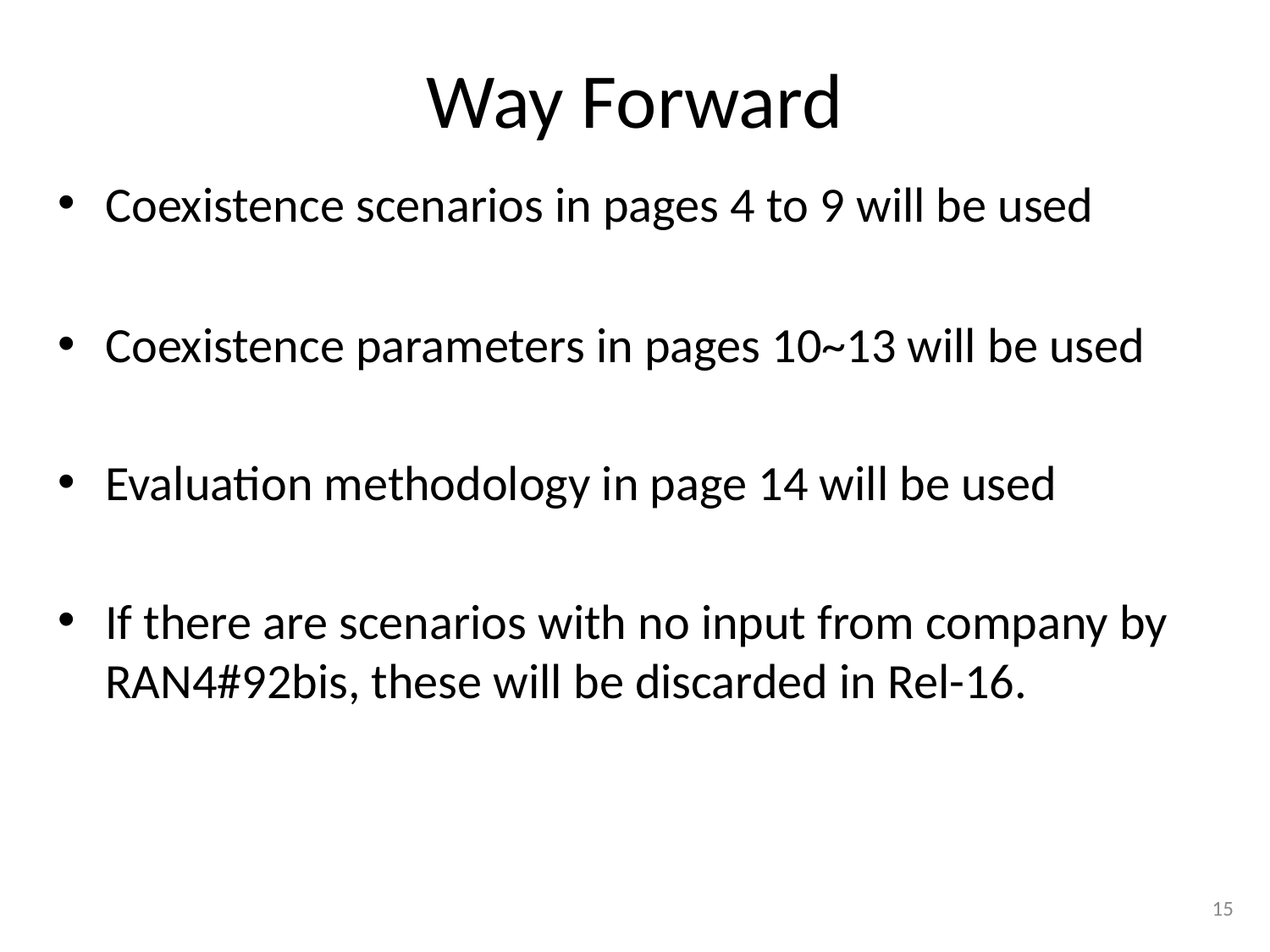

# Way Forward
Coexistence scenarios in pages 4 to 9 will be used

Coexistence parameters in pages 10~13 will be used

Evaluation methodology in page 14 will be used

If there are scenarios with no input from company by RAN4#92bis, these will be discarded in Rel-16.

15